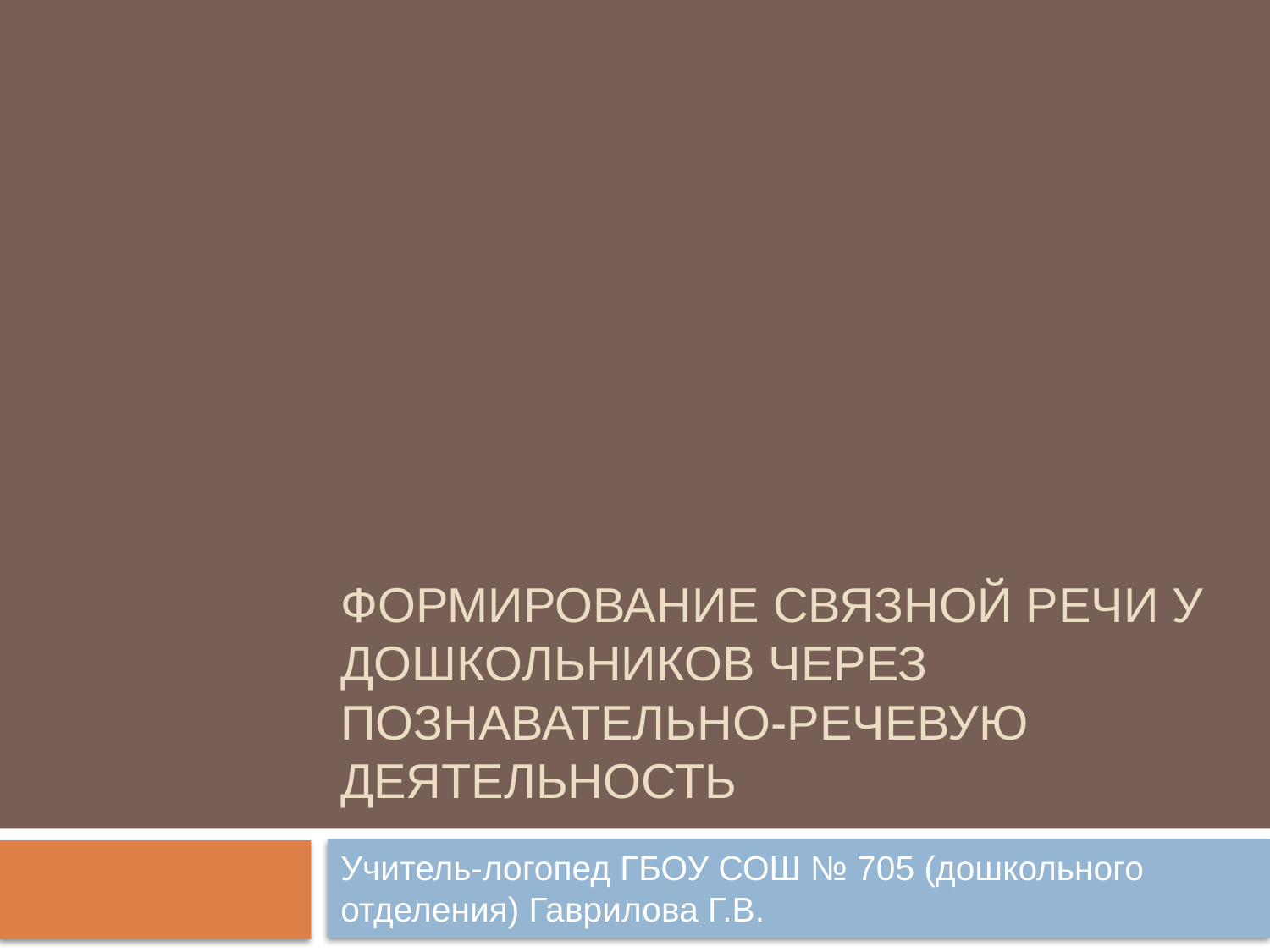

# Формирование связной речи у дошкольников через познавательно-речевую деятельность
Учитель-логопед ГБОУ СОШ № 705 (дошкольного отделения) Гаврилова Г.В.